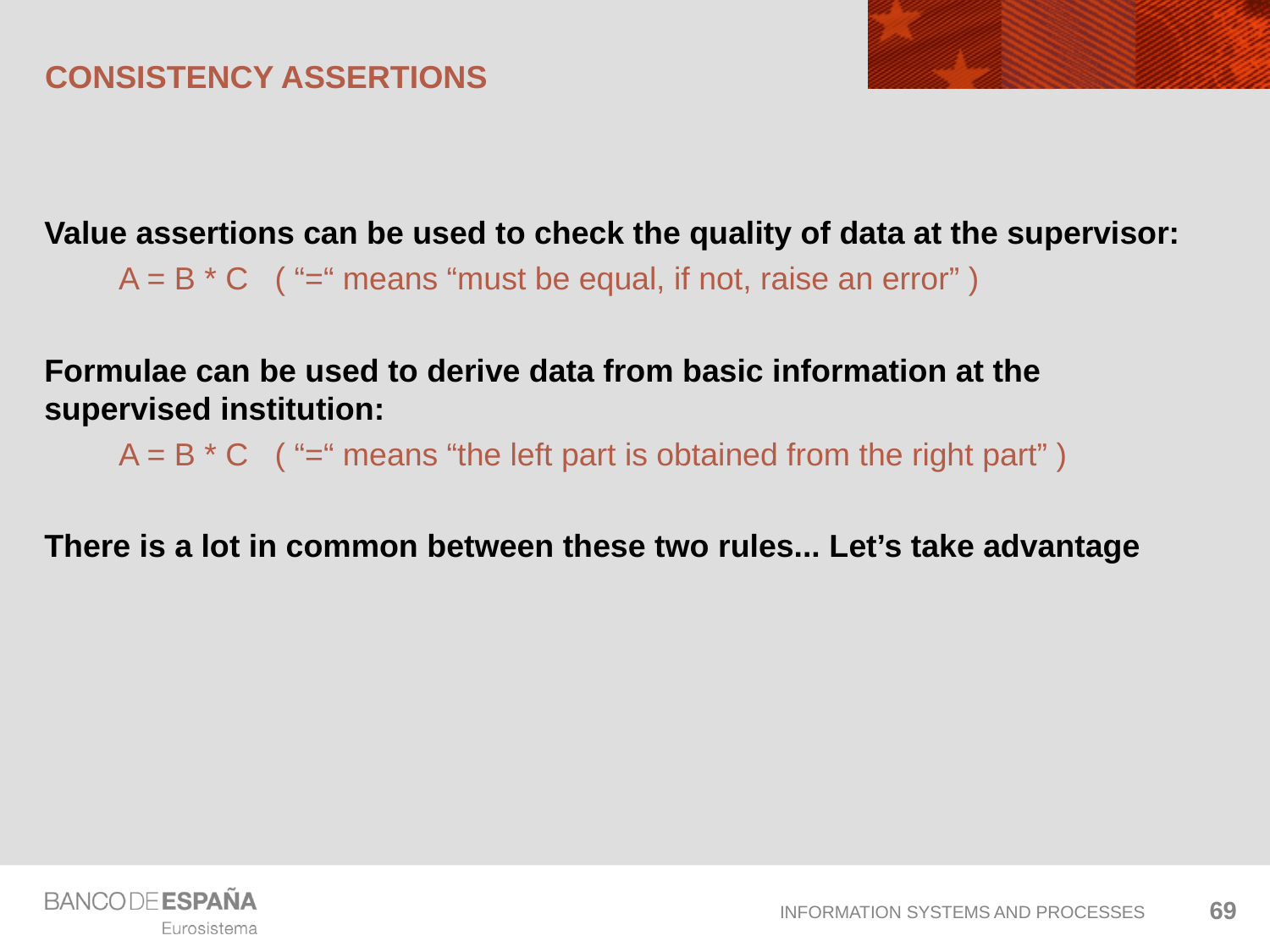

# Consistency assertions
Value assertions can be used to check the quality of data at the supervisor:
A = B * C   ( “=“ means “must be equal, if not, raise an error” )

Formulae can be used to derive data from basic information at the supervised institution:
A = B * C   ( “=“ means “the left part is obtained from the right part” )

There is a lot in common between these two rules... Let’s take advantage
69